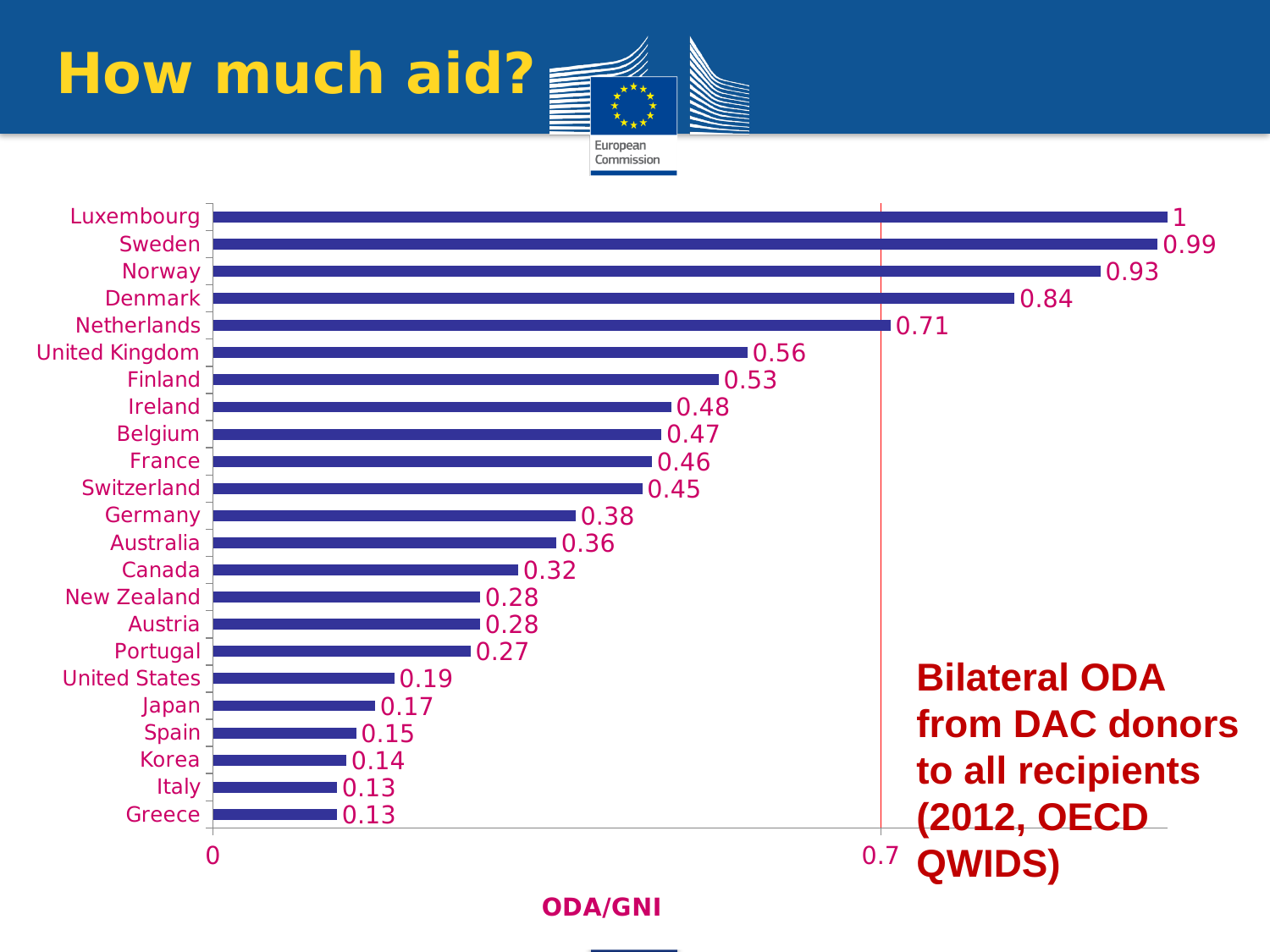

How much aid?

### Chart

| Category |  |
|---|---|
| Greece | 0.13 |
| Italy | 0.13 |
| Korea | 0.14 |
| Spain | 0.15 |
| Japan | 0.17 |
| United States | 0.19 |
| Portugal | 0.27 |
| Austria | 0.28 |
| New Zealand | 0.28 |
| Canada | 0.32 |
| Australia | 0.36 |
| Germany | 0.38 |
| Switzerland | 0.45 |
| France | 0.46 |
| Belgium | 0.47 |
| Ireland | 0.48 |
| Finland | 0.53 |
| United Kingdom | 0.56 |
| Netherlands | 0.71 |
| Denmark | 0.84 |
| Norway | 0.93 |
| Sweden | 0.99 |
| Luxembourg | 1.0 |
Bilateral ODA
from DAC donors
to all recipients
(2012, OECD QWIDS)